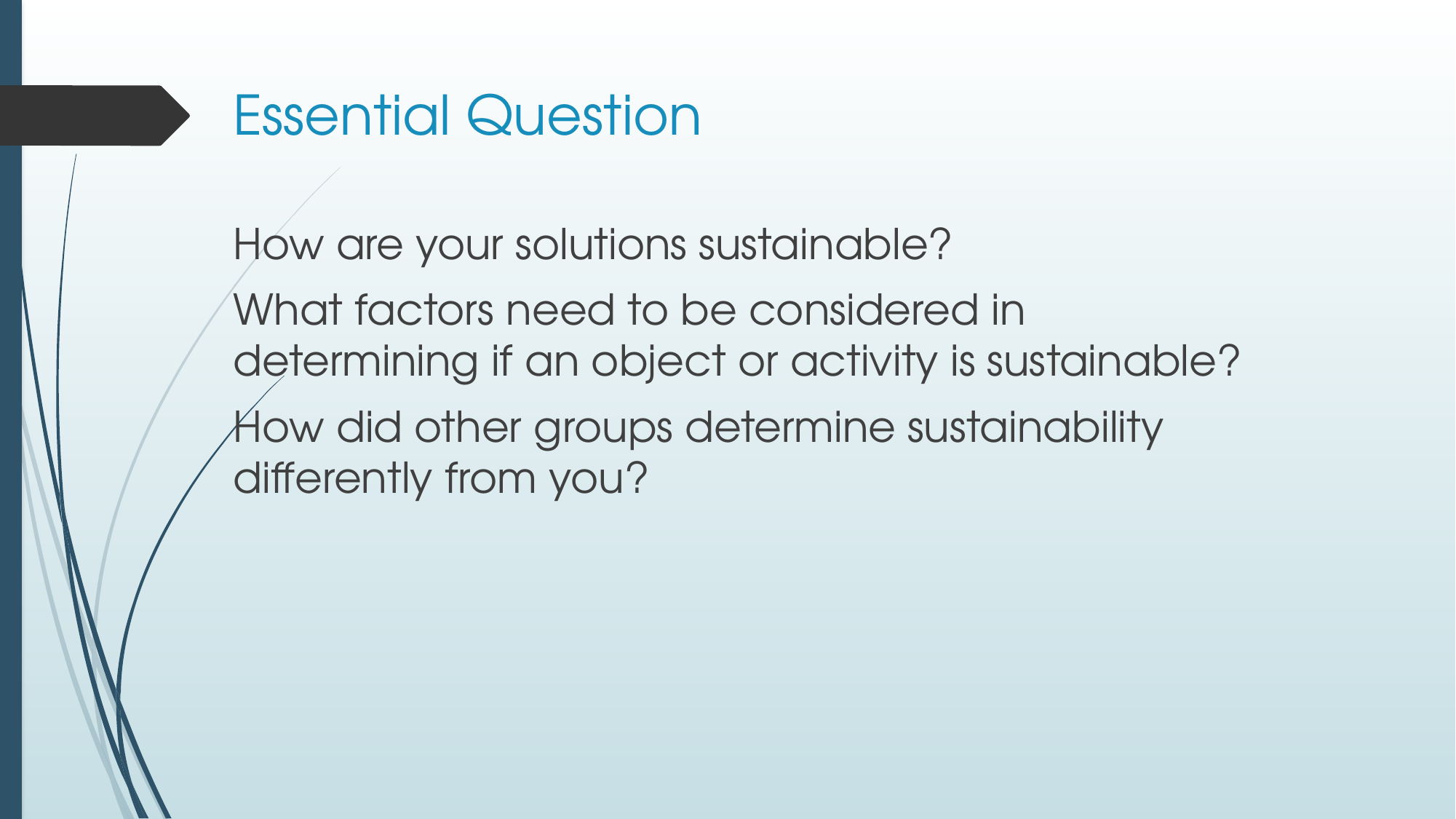

# Essential Question
How are your solutions sustainable?
What factors need to be considered in determining if an object or activity is sustainable?
How did other groups determine sustainability differently from you?